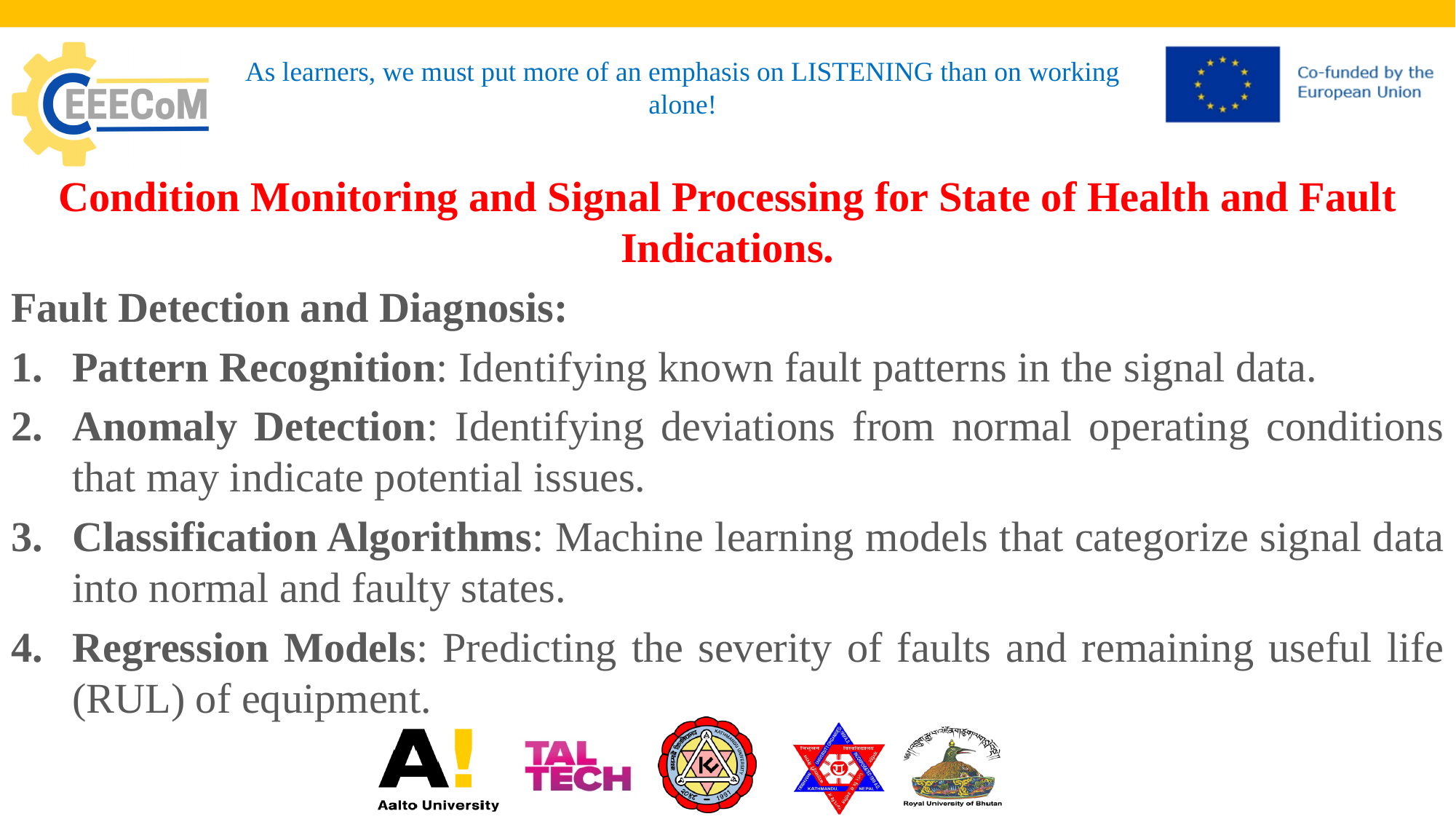

# As learners, we must put more of an emphasis on LISTENING than on working alone!
Condition Monitoring and Signal Processing for State of Health and Fault Indications.
Fault Detection and Diagnosis:
Pattern Recognition: Identifying known fault patterns in the signal data.
Anomaly Detection: Identifying deviations from normal operating conditions that may indicate potential issues.
Classification Algorithms: Machine learning models that categorize signal data into normal and faulty states.
Regression Models: Predicting the severity of faults and remaining useful life (RUL) of equipment.